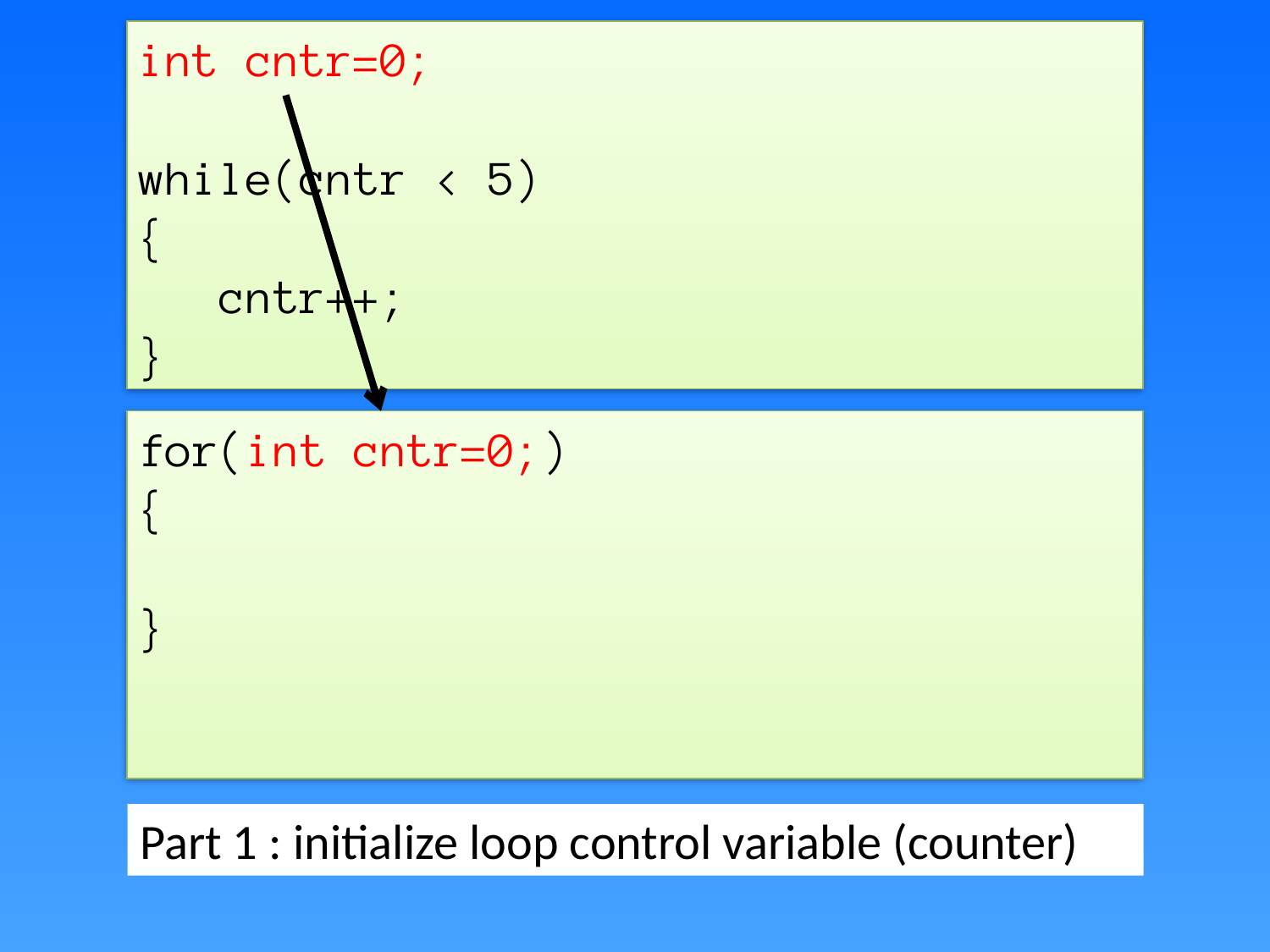

int cntr=0;

while(cntr < 5)
{
   cntr++;
}
for(int cntr=0;)
{

}

Part 1 : initialize loop control variable (counter)